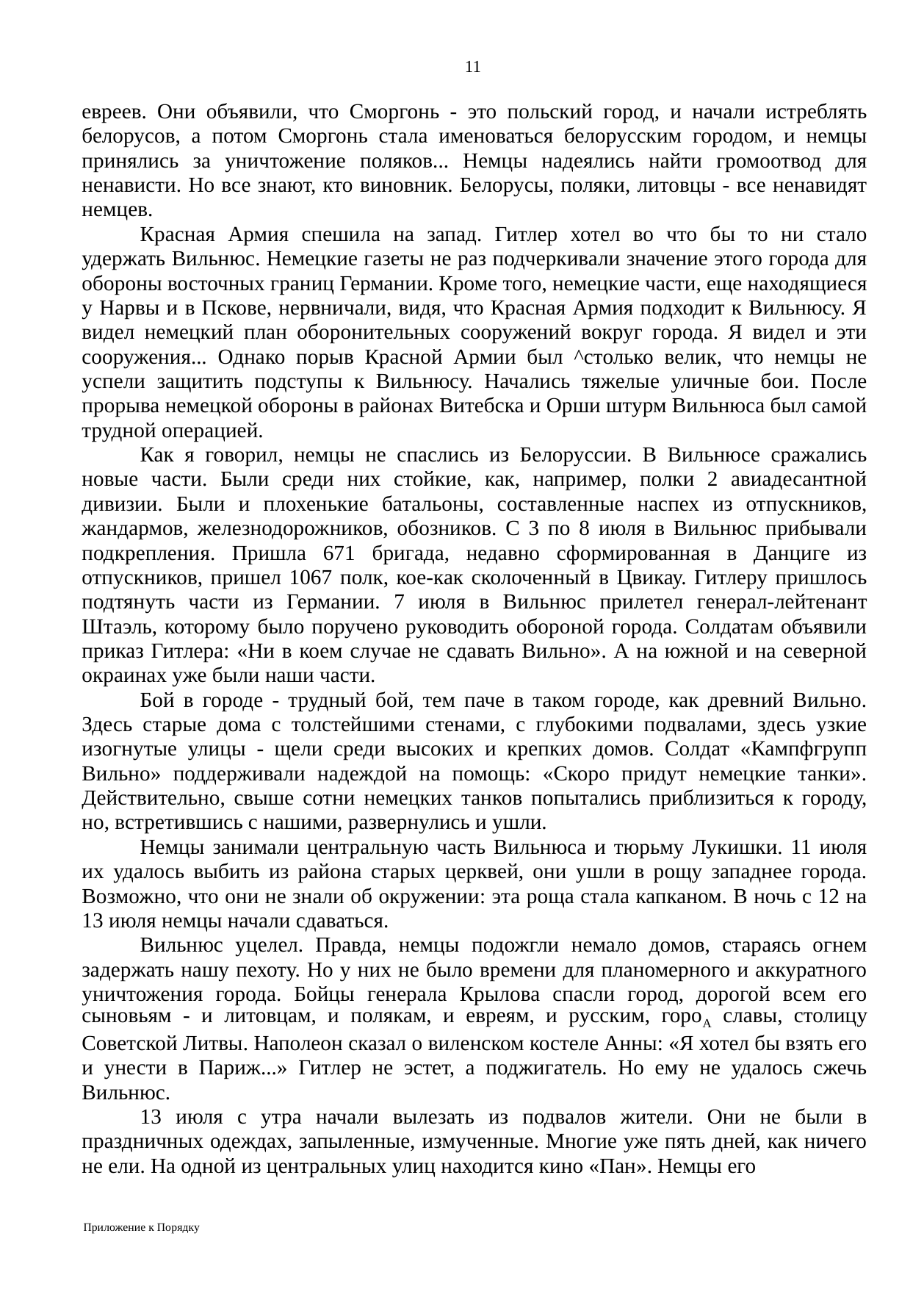

11
евреев. Они объявили, что Сморгонь - это польский город, и начали истреблять белорусов, а потом Сморгонь стала именоваться белорусским городом, и немцы принялись за уничтожение поляков... Немцы надеялись найти громоотвод для ненависти. Но все знают, кто виновник. Белорусы, поляки, литовцы - все ненавидят немцев.
Красная Армия спешила на запад. Гитлер хотел во что бы то ни стало удержать Вильнюс. Немецкие газеты не раз подчеркивали значение этого города для обороны восточных границ Германии. Кроме того, немецкие части, еще находящиеся у Нарвы и в Пскове, нервничали, видя, что Красная Армия подходит к Вильнюсу. Я видел немецкий план оборонительных сооружений вокруг города. Я видел и эти сооружения... Однако порыв Красной Армии был ^столько велик, что немцы не успели защитить подступы к Вильнюсу. Начались тяжелые уличные бои. После прорыва немецкой обороны в районах Витебска и Орши штурм Вильнюса был самой трудной операцией.
Как я говорил, немцы не спаслись из Белоруссии. В Вильнюсе сражались новые части. Были среди них стойкие, как, например, полки 2 авиадесантной дивизии. Были и плохенькие батальоны, составленные наспех из отпускников, жандармов, железнодорожников, обозников. С 3 по 8 июля в Вильнюс прибывали подкрепления. Пришла 671 бригада, недавно сформированная в Данциге из отпускников, пришел 1067 полк, кое-как сколоченный в Цвикау. Гитлеру пришлось подтянуть части из Германии. 7 июля в Вильнюс прилетел генерал-лейтенант Штаэль, которому было поручено руководить обороной города. Солдатам объявили приказ Гитлера: «Ни в коем случае не сдавать Вильно». А на южной и на северной окраинах уже были наши части.
Бой в городе - трудный бой, тем паче в таком городе, как древний Вильно. Здесь старые дома с толстейшими стенами, с глубокими подвалами, здесь узкие изогнутые улицы - щели среди высоких и крепких домов. Солдат «Кампфгрупп Вильно» поддерживали надеждой на помощь: «Скоро придут немецкие танки». Действительно, свыше сотни немецких танков попытались приблизиться к городу, но, встретившись с нашими, развернулись и ушли.
Немцы занимали центральную часть Вильнюса и тюрьму Лукишки. 11 июля их удалось выбить из района старых церквей, они ушли в рощу западнее города. Возможно, что они не знали об окружении: эта роща стала капканом. В ночь с 12 на 13 июля немцы начали сдаваться.
Вильнюс уцелел. Правда, немцы подожгли немало домов, стараясь огнем задержать нашу пехоту. Но у них не было времени для планомерного и аккуратного уничтожения города. Бойцы генерала Крылова спасли город, дорогой всем его сыновьям - и литовцам, и полякам, и евреям, и русским, гороА славы, столицу Советской Литвы. Наполеон сказал о виленском костеле Анны: «Я хотел бы взять его и унести в Париж...» Гитлер не эстет, а поджигатель. Но ему не удалось сжечь Вильнюс.
13 июля с утра начали вылезать из подвалов жители. Они не были в праздничных одеждах, запыленные, измученные. Многие уже пять дней, как ничего не ели. На одной из центральных улиц находится кино «Пан». Немцы его
Приложение к Порядку